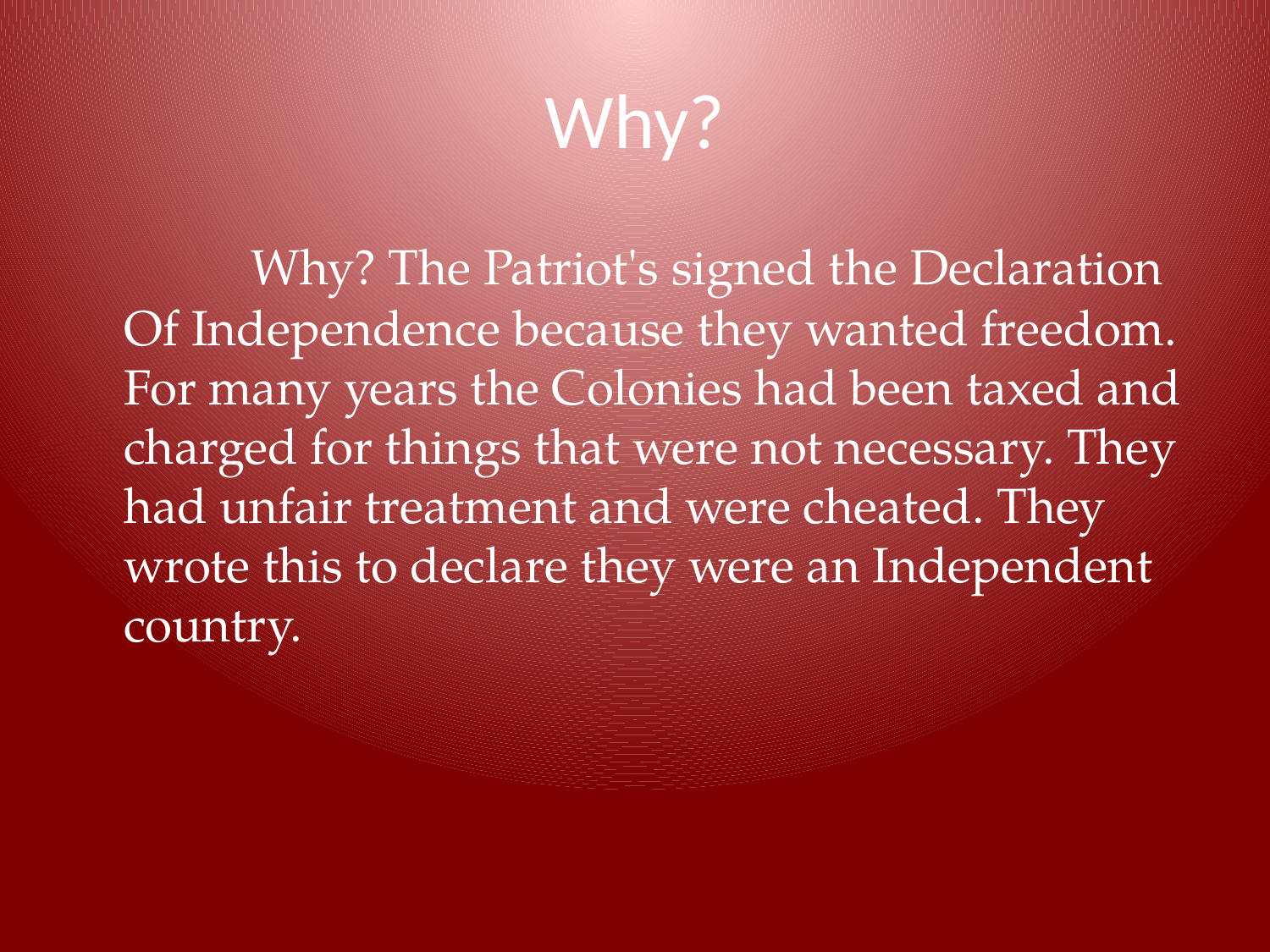

# Why?
 		Why? The Patriot's signed the Declaration Of Independence because they wanted freedom. For many years the Colonies had been taxed and charged for things that were not necessary. They had unfair treatment and were cheated. They wrote this to declare they were an Independent country.